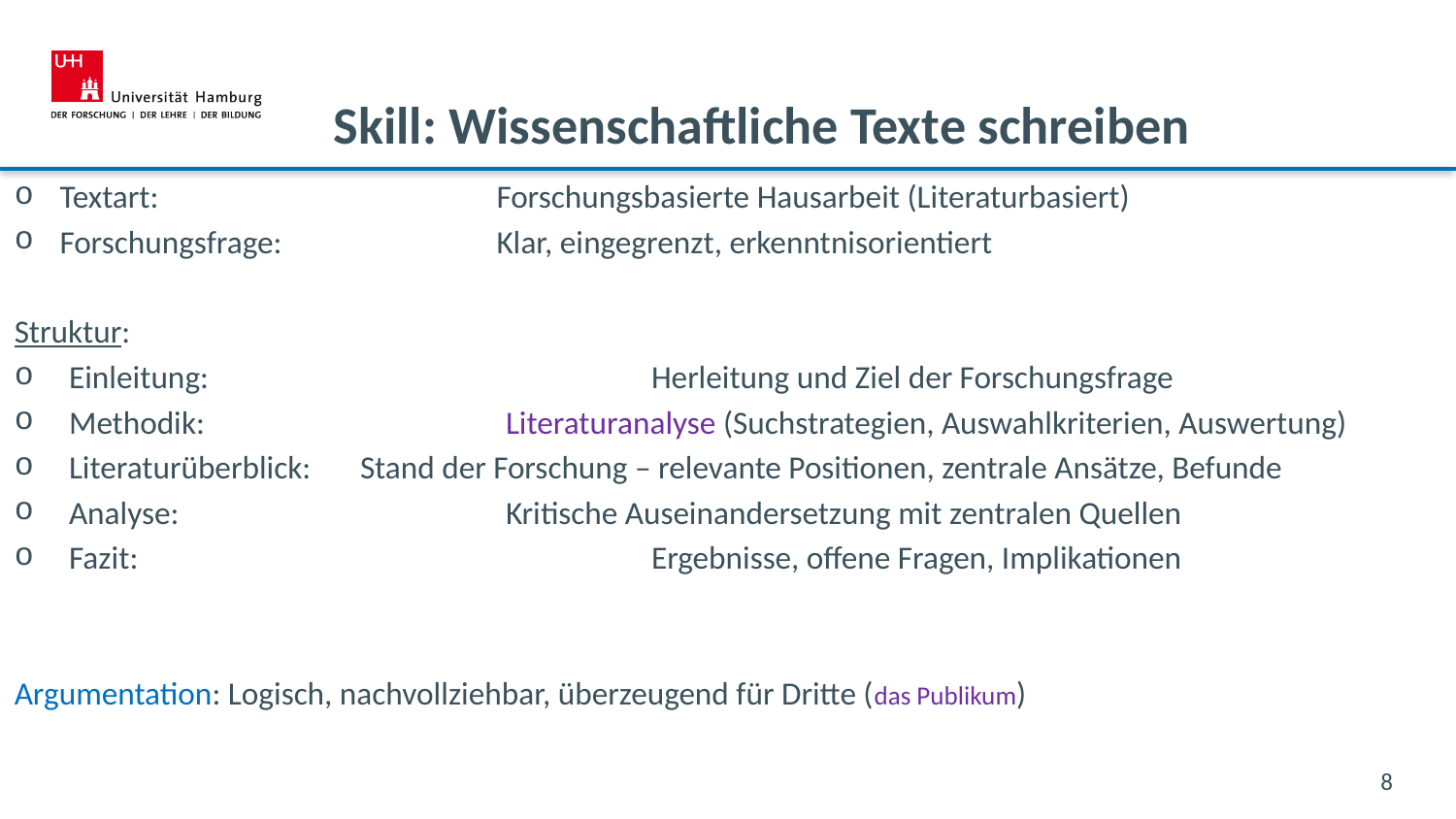

# Skill: Wissenschaftliche Texte schreiben
Textart: 			Forschungsbasierte Hausarbeit (Literaturbasiert)
Forschungsfrage: 		Klar, eingegrenzt, erkenntnisorientiert

Struktur:
Einleitung: 			Herleitung und Ziel der Forschungsfrage
Methodik: 			Literaturanalyse (Suchstrategien, Auswahlkriterien, Auswertung)
Literaturüberblick: 	Stand der Forschung – relevante Positionen, zentrale Ansätze, Befunde
Analyse: 			Kritische Auseinandersetzung mit zentralen Quellen
Fazit: 				Ergebnisse, offene Fragen, Implikationen

Argumentation: Logisch, nachvollziehbar, überzeugend für Dritte (das Publikum)
8